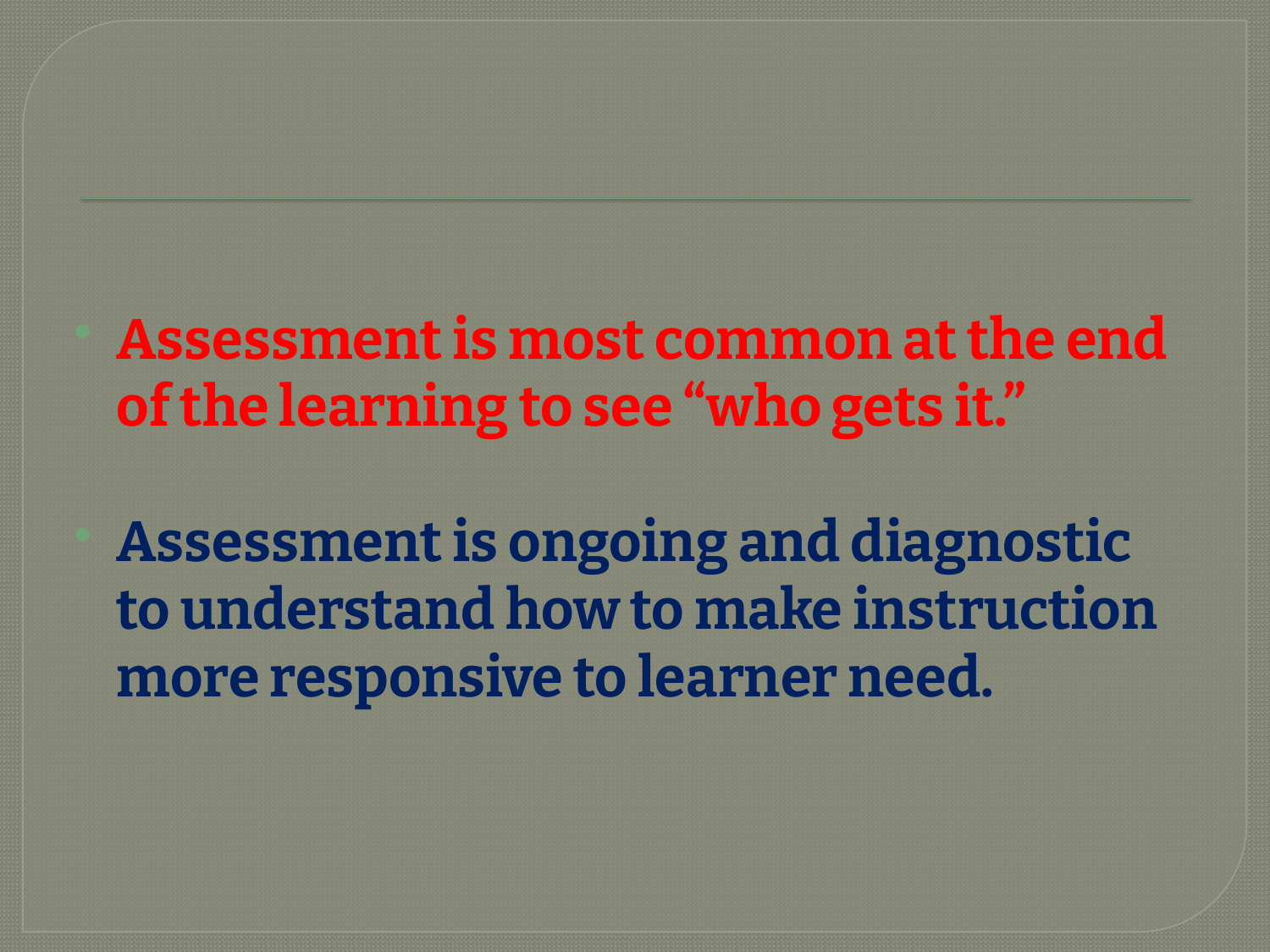

#

Assessment is most common at the end of the learning to see “who gets it.”

Assessment is ongoing and diagnostic to understand how to make instruction more responsive to learner need.